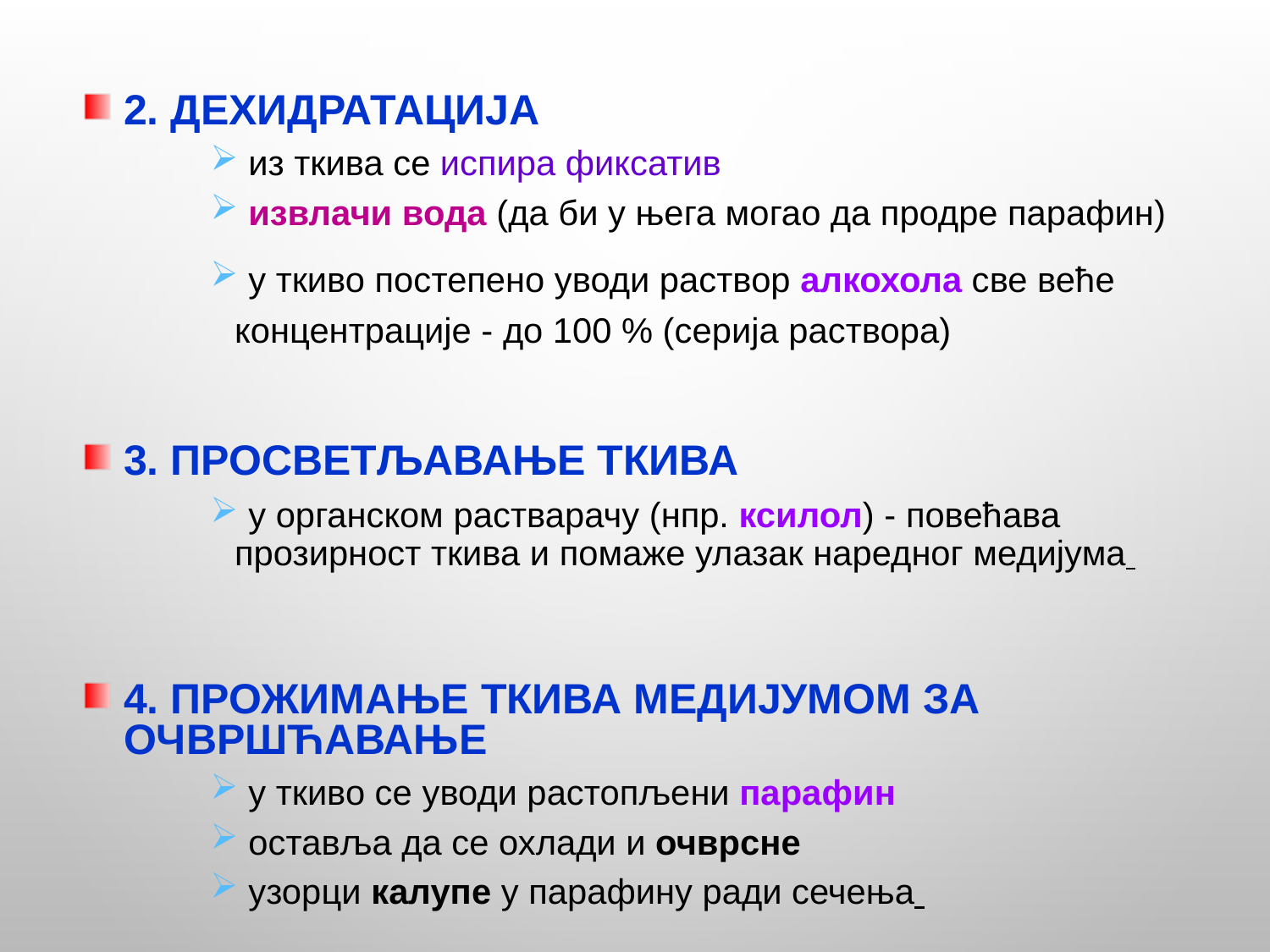

2. ДЕХИДРАТАЦИЈА
 из ткива се испира фиксатив
 извлачи вода (да би у њега могао да продре парафин)
 у ткиво постепено уводи раствор алкохола све веће концентрације - до 100 % (серија раствора)

3. ПРОСВЕТЉАВАЊЕ ТКИВА
 у органском растварачу (нпр. ксилол) - повећава прозирност ткива и помаже улазак наредног медијума

4. ПРОЖИМАЊЕ ТКИВА МЕДИЈУМОМ ЗА ОЧВРШЋАВАЊЕ
 у ткиво се уводи растопљени парафин
 оставља да се охлади и очврсне
 узорци калупе у парафину ради сечења